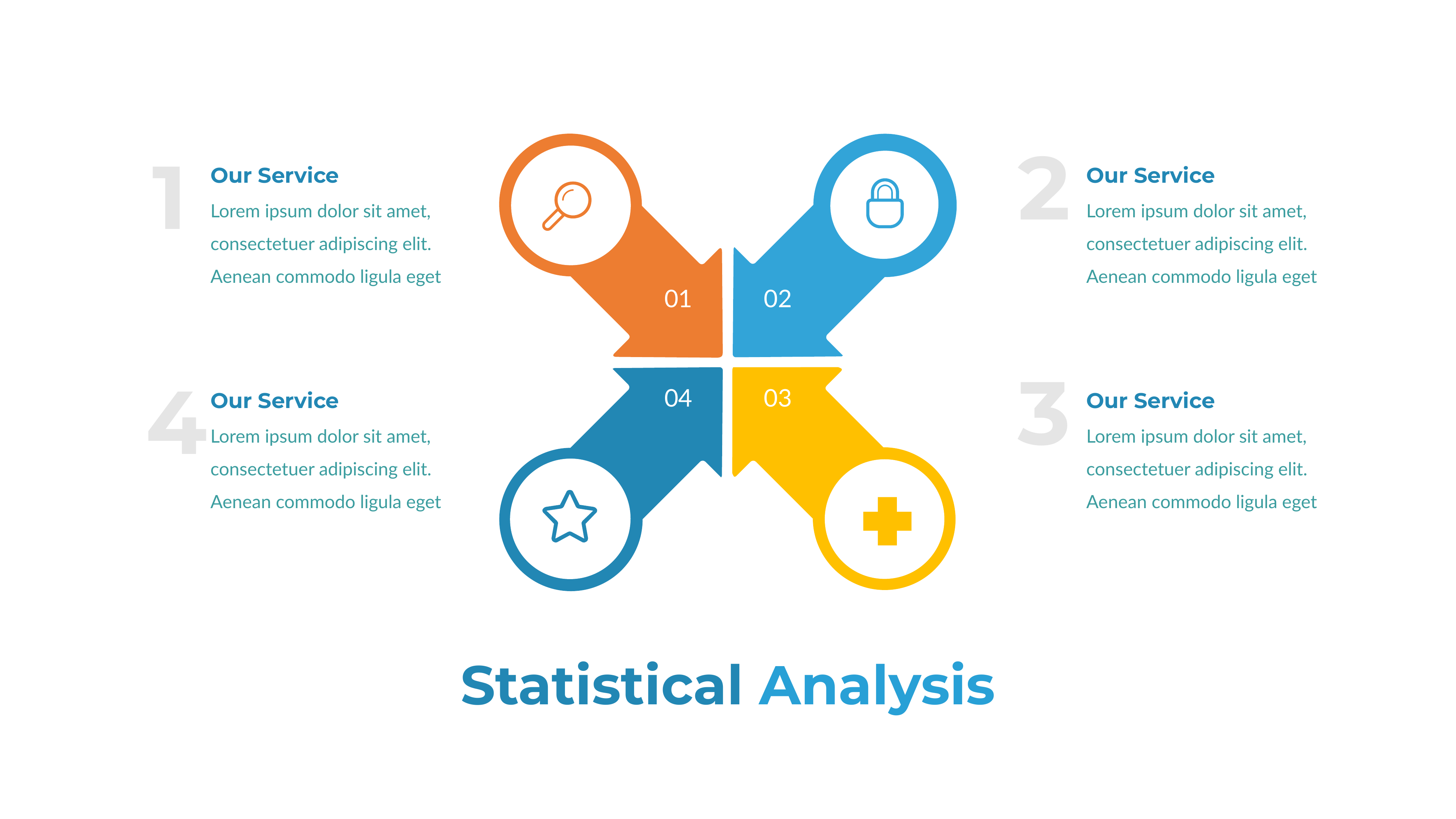

2

1

Our Service
Our Service

Lorem ipsum dolor sit amet, consectetuer adipiscing elit. Aenean commodo ligula eget
Lorem ipsum dolor sit amet, consectetuer adipiscing elit. Aenean commodo ligula eget

01
02

3
4

Our Service
Our Service
04
03
Lorem ipsum dolor sit amet, consectetuer adipiscing elit. Aenean commodo ligula eget
Lorem ipsum dolor sit amet, consectetuer adipiscing elit. Aenean commodo ligula eget

Statistical Analysis